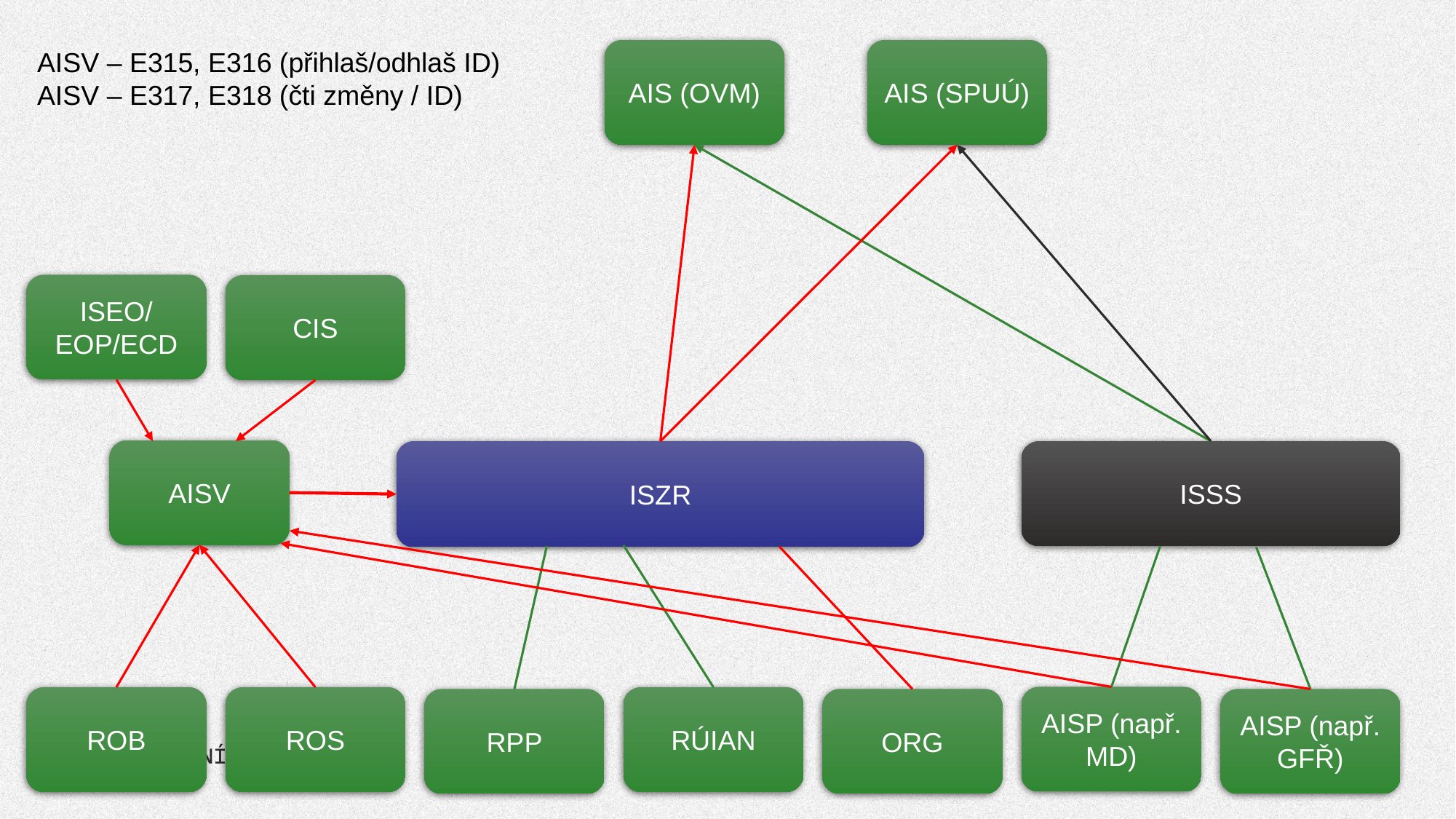

AISV – E315, E316 (přihlaš/odhlaš ID)
AISV – E317, E318 (čti změny / ID)
AIS (OVM)
AIS (SPUÚ)
ISEO/EOP/ECD
CIS
AISV
ISZR
ISSS
AISP (např. MD)
ROB
ROS
RÚIAN
RPP
ORG
AISP (např. GFŘ)
DIA.GOV.CZ
4